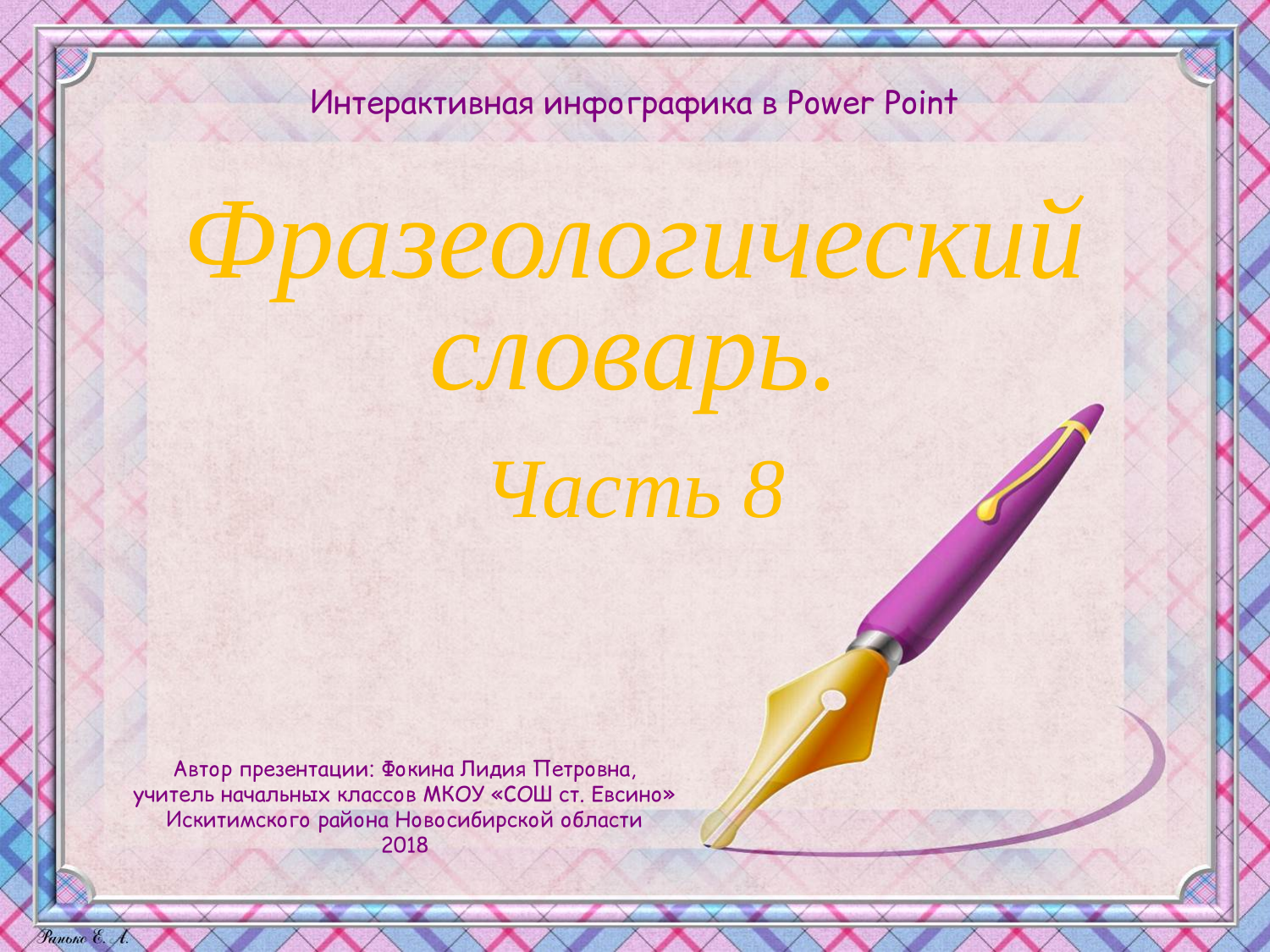

Интерактивная инфографика в Power Point
Фразеологический словарь.

Часть 8
Автор презентации: Фокина Лидия Петровна,
учитель начальных классов МКОУ «СОШ ст. Евсино»
Искитимского района Новосибирской области
2018